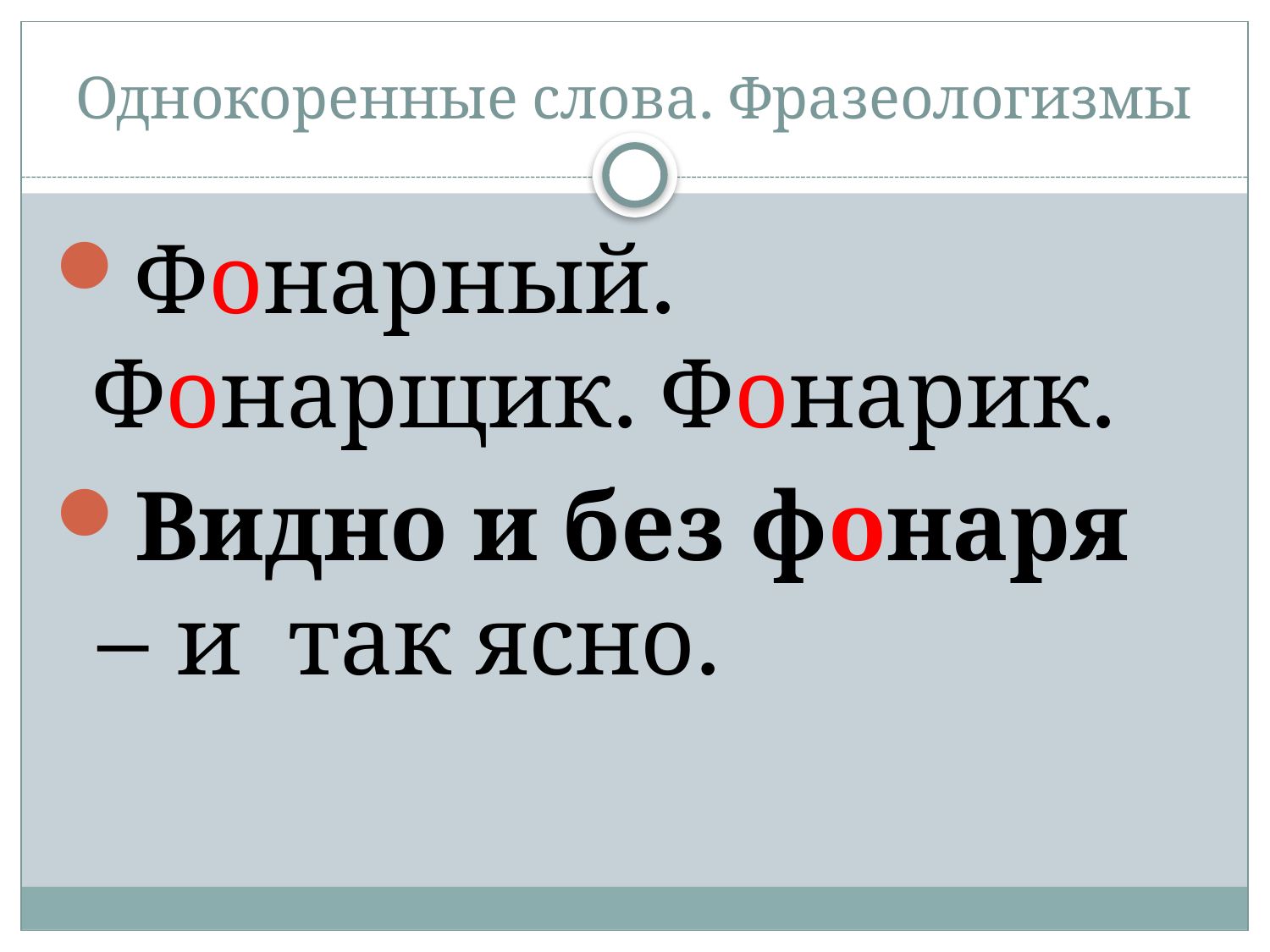

# Однокоренные слова. Фразеологизмы
Фонарный. Фонарщик. Фонарик.
Видно и без фонаря – и  так ясно.